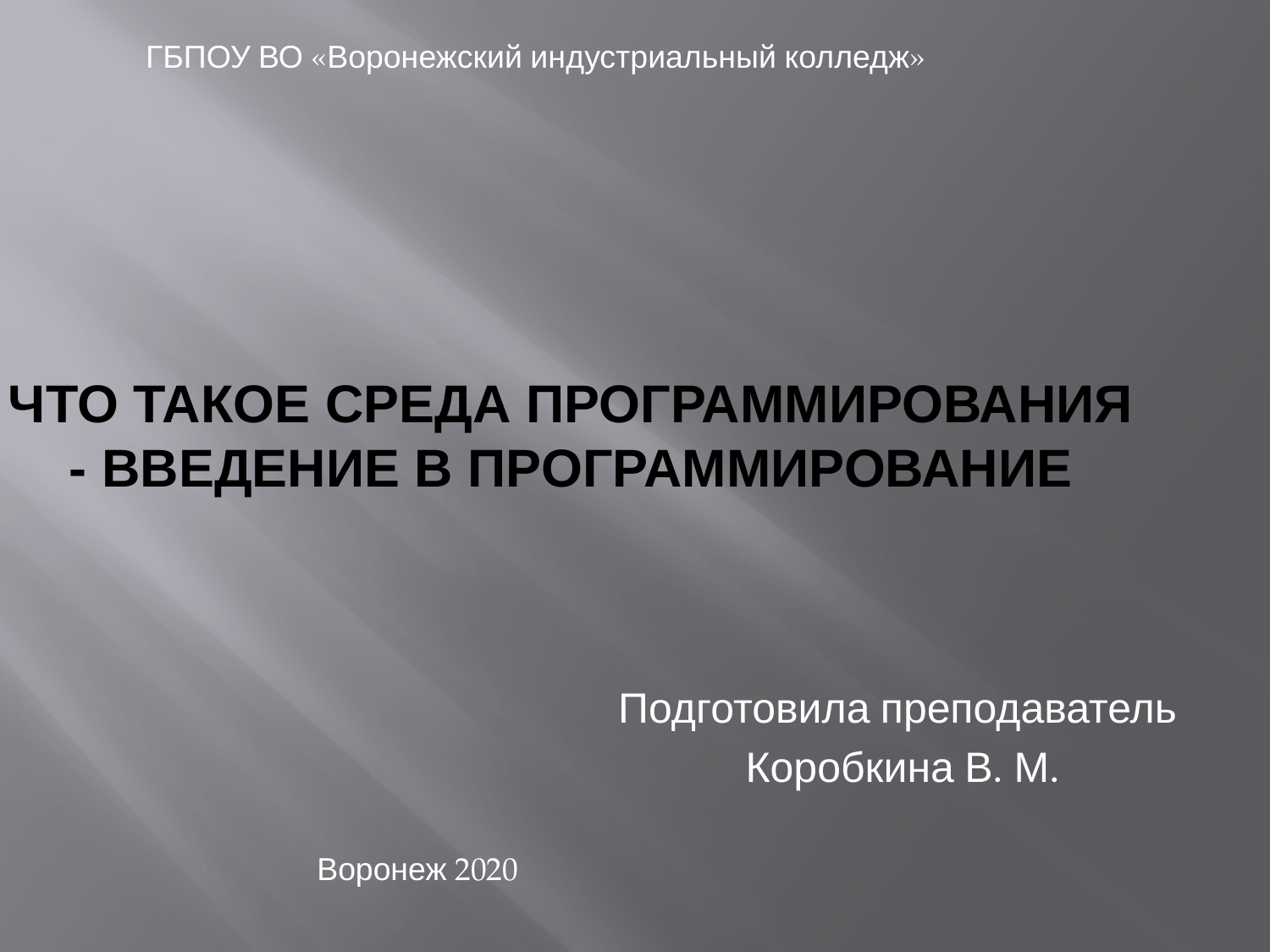

ГБПОУ ВО «Воронежский индустриальный колледж»
# Что такое среда программирования - Введение в программирование
Подготовила преподаватель
Коробкина В. М.
Воронеж 2020